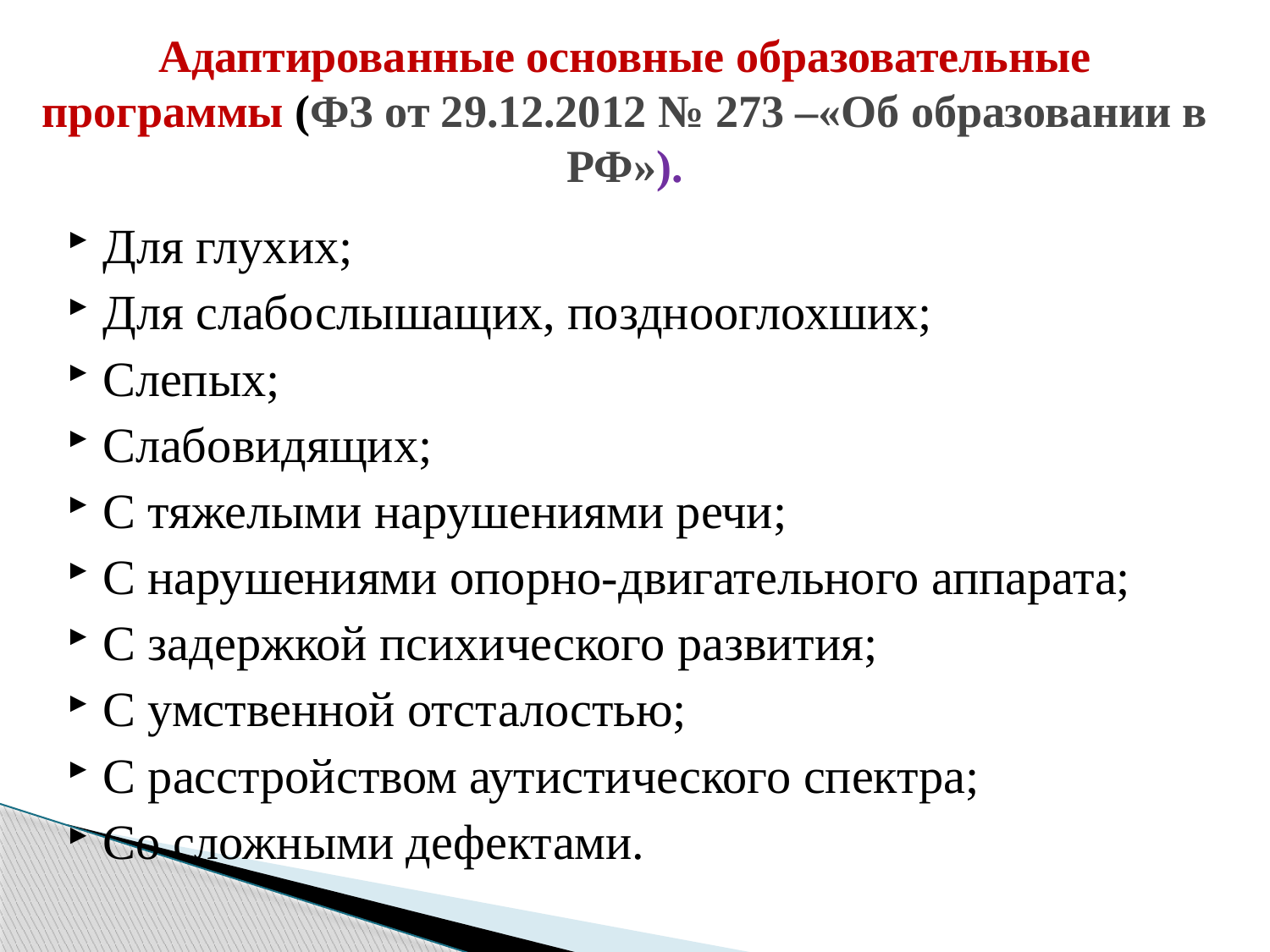

# Адаптированные основные образовательные программы (ФЗ от 29.12.2012 № 273 –«Об образовании в РФ»).
Для глухих;
Для слабослышащих, позднооглохших;
Слепых;
Слабовидящих;
С тяжелыми нарушениями речи;
С нарушениями опорно-двигательного аппарата;
С задержкой психического развития;
С умственной отсталостью;
С расстройством аутистического спектра;
Со сложными дефектами.